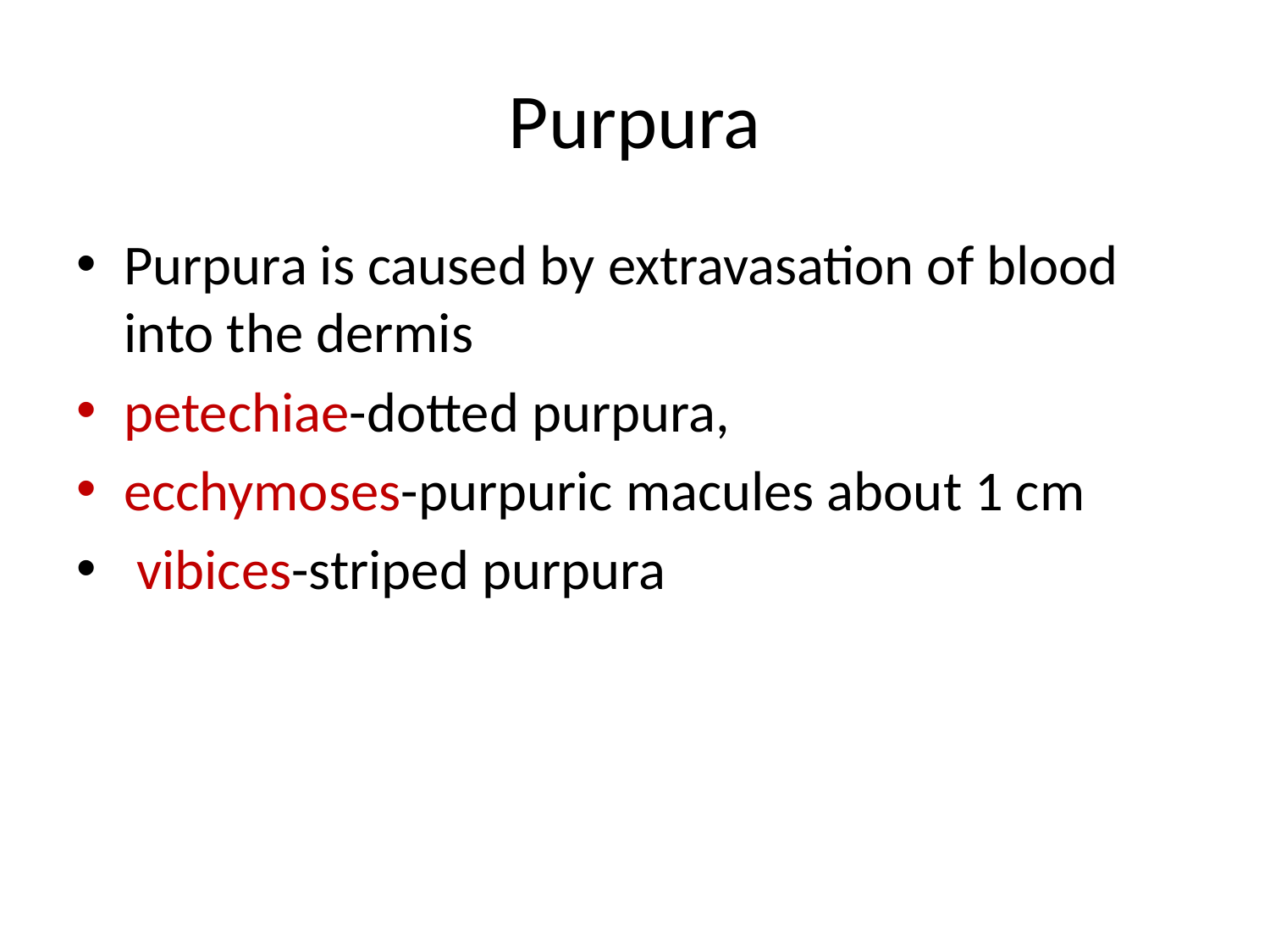

# Purpura
Purpura is caused by extravasation of blood into the dermis
petechiae-dotted purpura,
ecchymoses-purpuric macules about 1 cm
 vibices-striped purpura